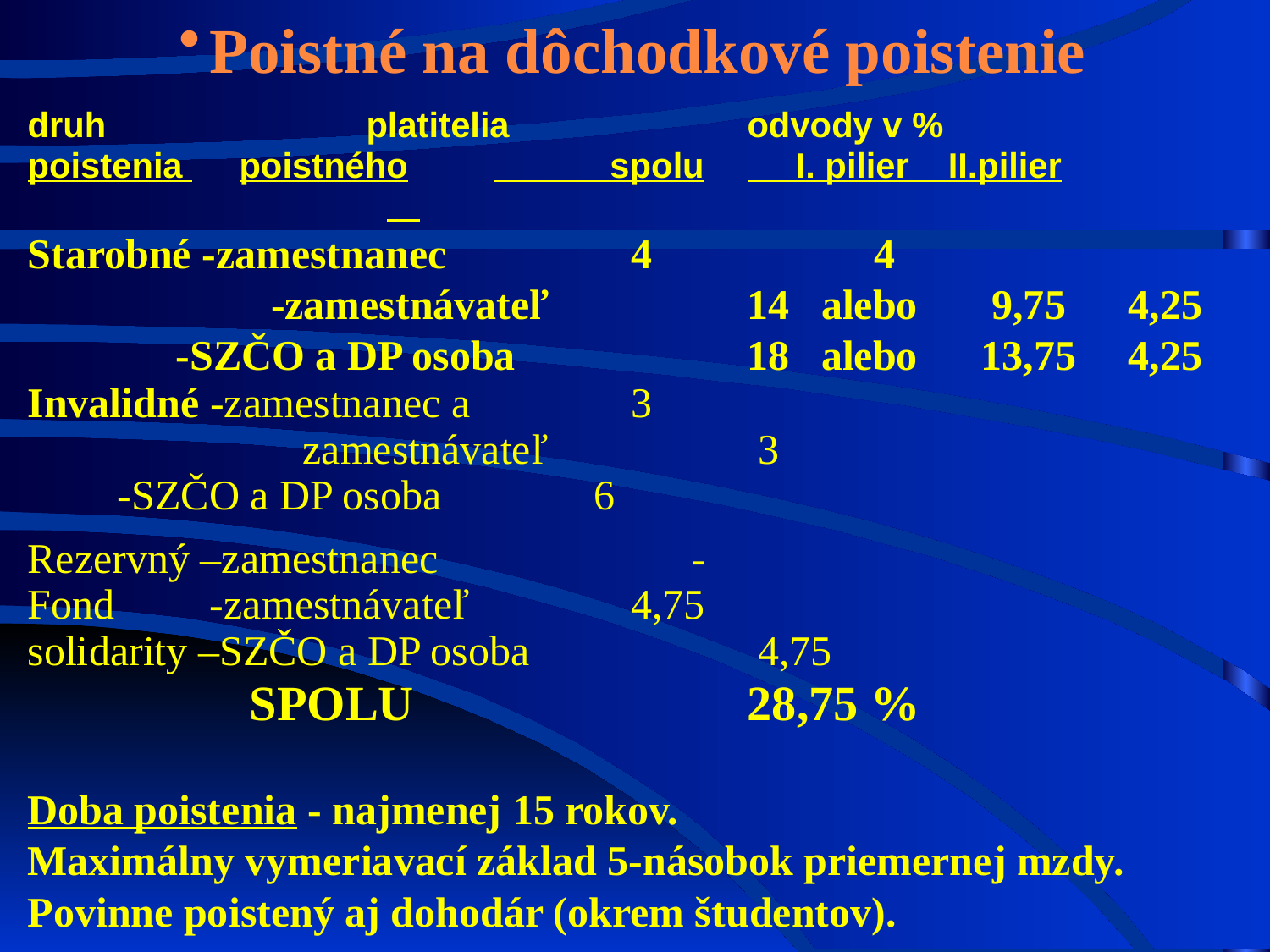

Poistné na dôchodkové poistenie
druh 		platitelia	            	odvody v %
poistenia 	poistného	            spolu	     I. pilier    II.pilier

Starobné -zamestnanec 		 4		4
		   -zamestnávateľ		14   alebo       9,75	4,25
              -SZČO a DP osoba             	18   alebo      13,75	4,25
Invalidné -zamestnanec a		 3
		      zamestnávateľ		 3
-SZČO a DP osoba		 6

Rezervný –zamestnanec                        -
Fond         -zamestnávateľ		 4,75
solidarity –SZČO a DP osoba		 4,75
		 SPOLU			28,75 %

Doba poistenia - najmenej 15 rokov.
Maximálny vymeriavací základ 5-násobok priemernej mzdy.
Povinne poistený aj dohodár (okrem študentov).